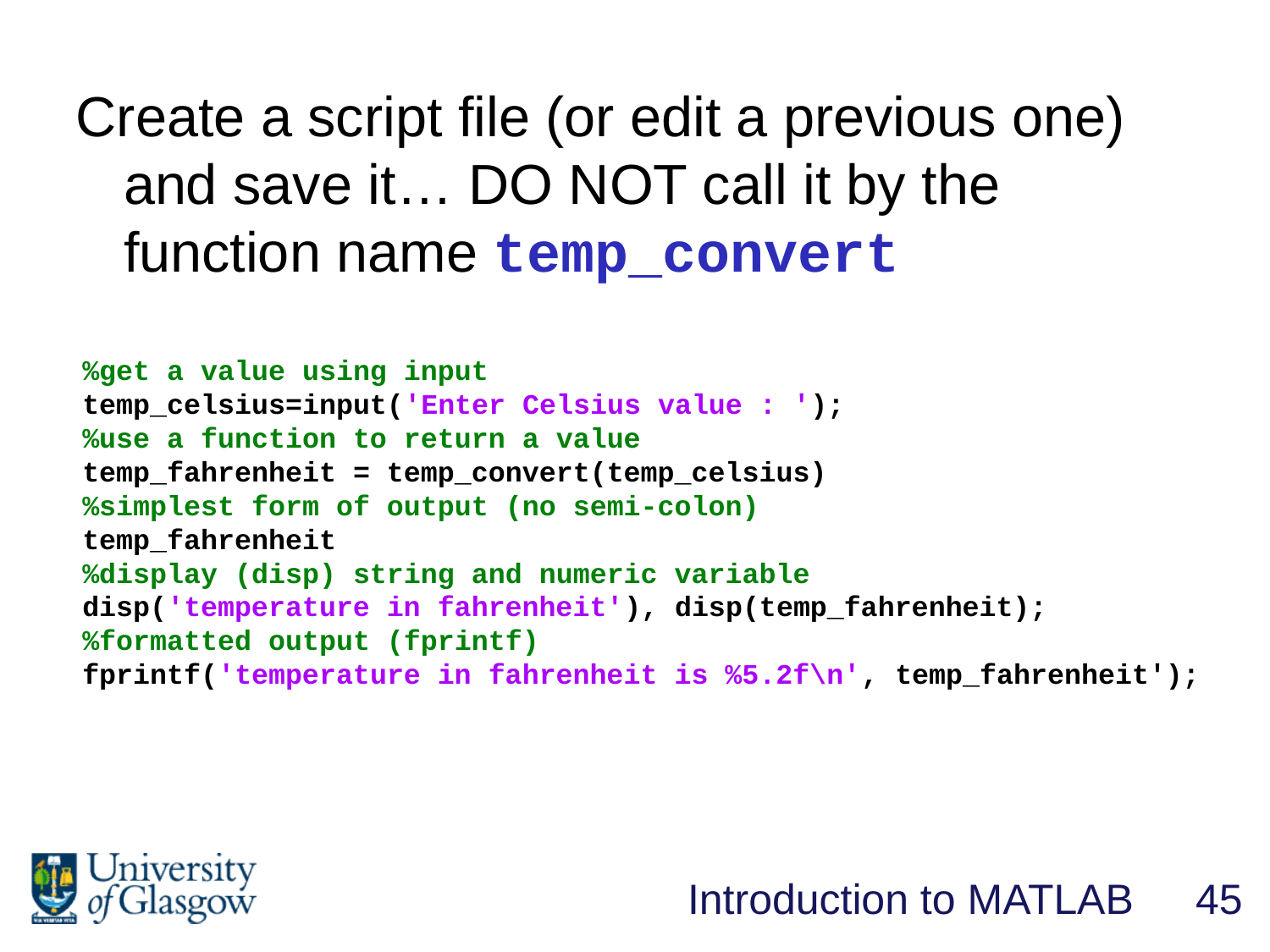

Create a script file (or edit a previous one) and save it… DO NOT call it by the function name temp_convert
%get a value using input
temp_celsius=input('Enter Celsius value : ');
%use a function to return a value
temp_fahrenheit = temp_convert(temp_celsius)
%simplest form of output (no semi-colon)
temp_fahrenheit
%display (disp) string and numeric variable
disp('temperature in fahrenheit'), disp(temp_fahrenheit);
%formatted output (fprintf)
fprintf('temperature in fahrenheit is %5.2f\n', temp_fahrenheit');